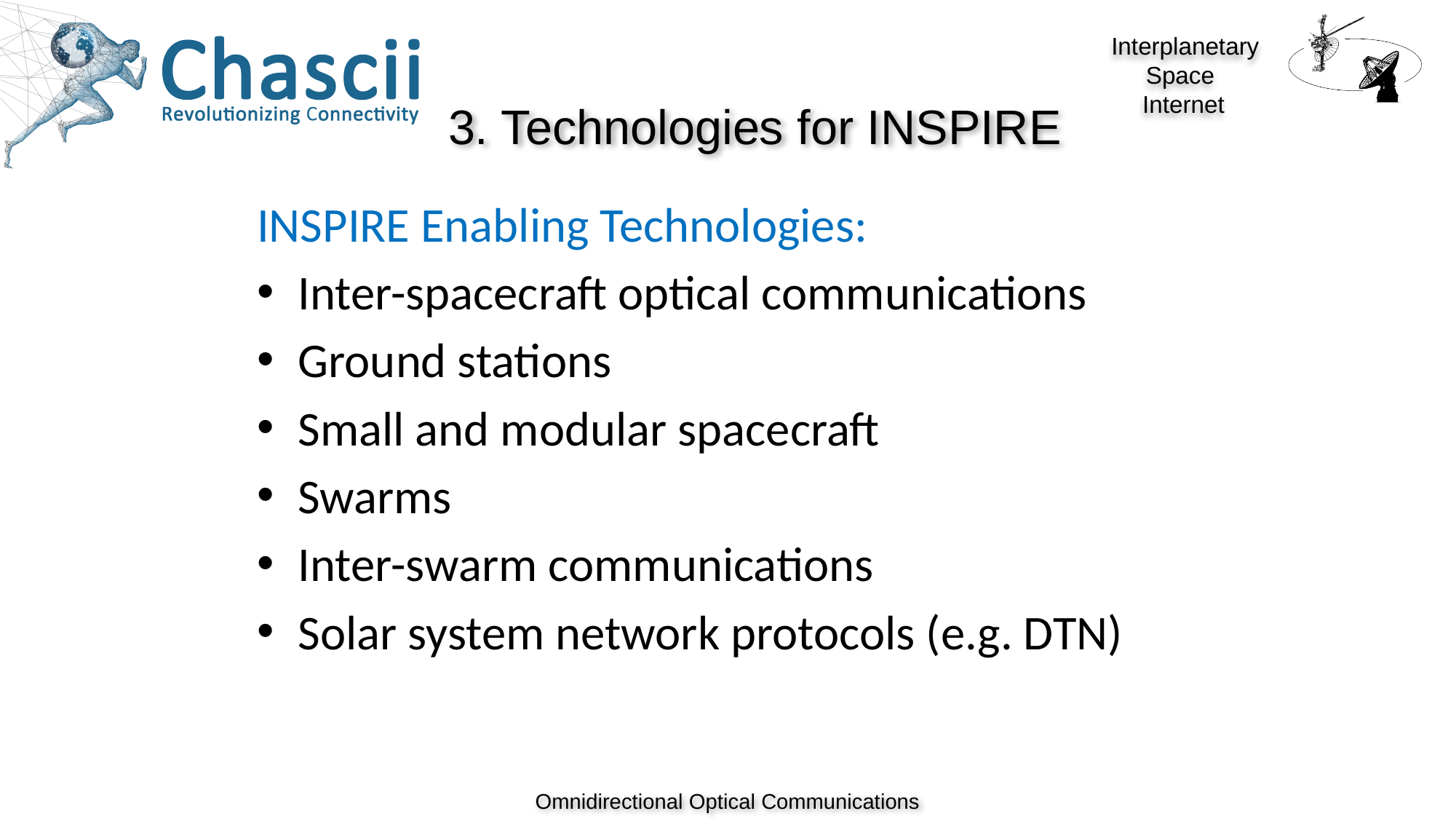

3. Technologies for INSPIRE
INSPIRE Enabling Technologies:
Inter-spacecraft optical communications
Ground stations
Small and modular spacecraft
Swarms
Inter-swarm communications
Solar system network protocols (e.g. DTN)